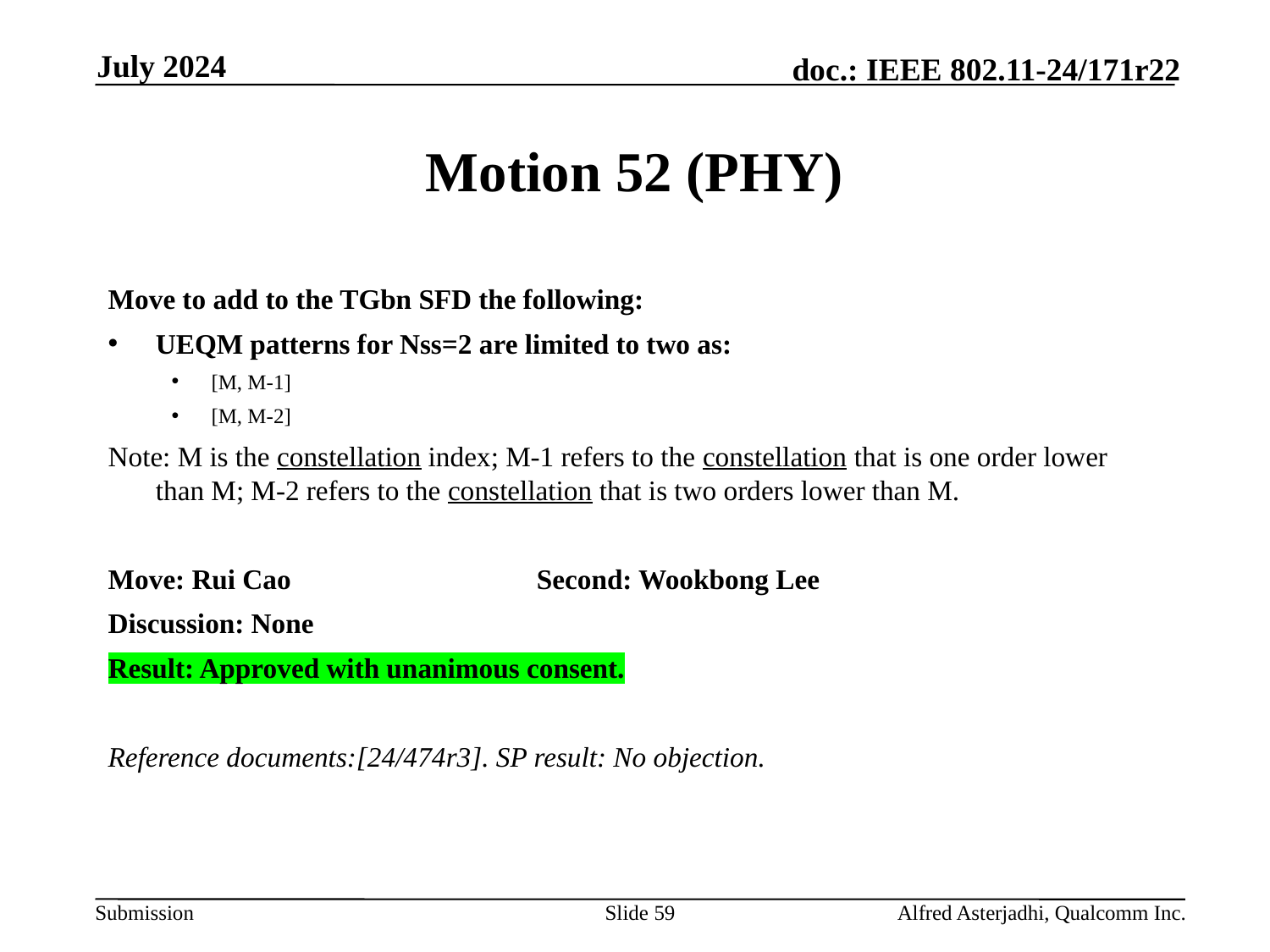

July 2024
# Motion 52 (PHY)
Move to add to the TGbn SFD the following:
UEQM patterns for Nss=2 are limited to two as:
[M, M-1]
[M, M-2]
Note: M is the constellation index; M-1 refers to the constellation that is one order lower than M; M-2 refers to the constellation that is two orders lower than M.

Move: Rui Cao		Second: Wookbong Lee
Discussion: None
Result: Approved with unanimous consent.

Reference documents:[24/474r3]. SP result: No objection.

Slide 59
Alfred Asterjadhi, Qualcomm Inc.